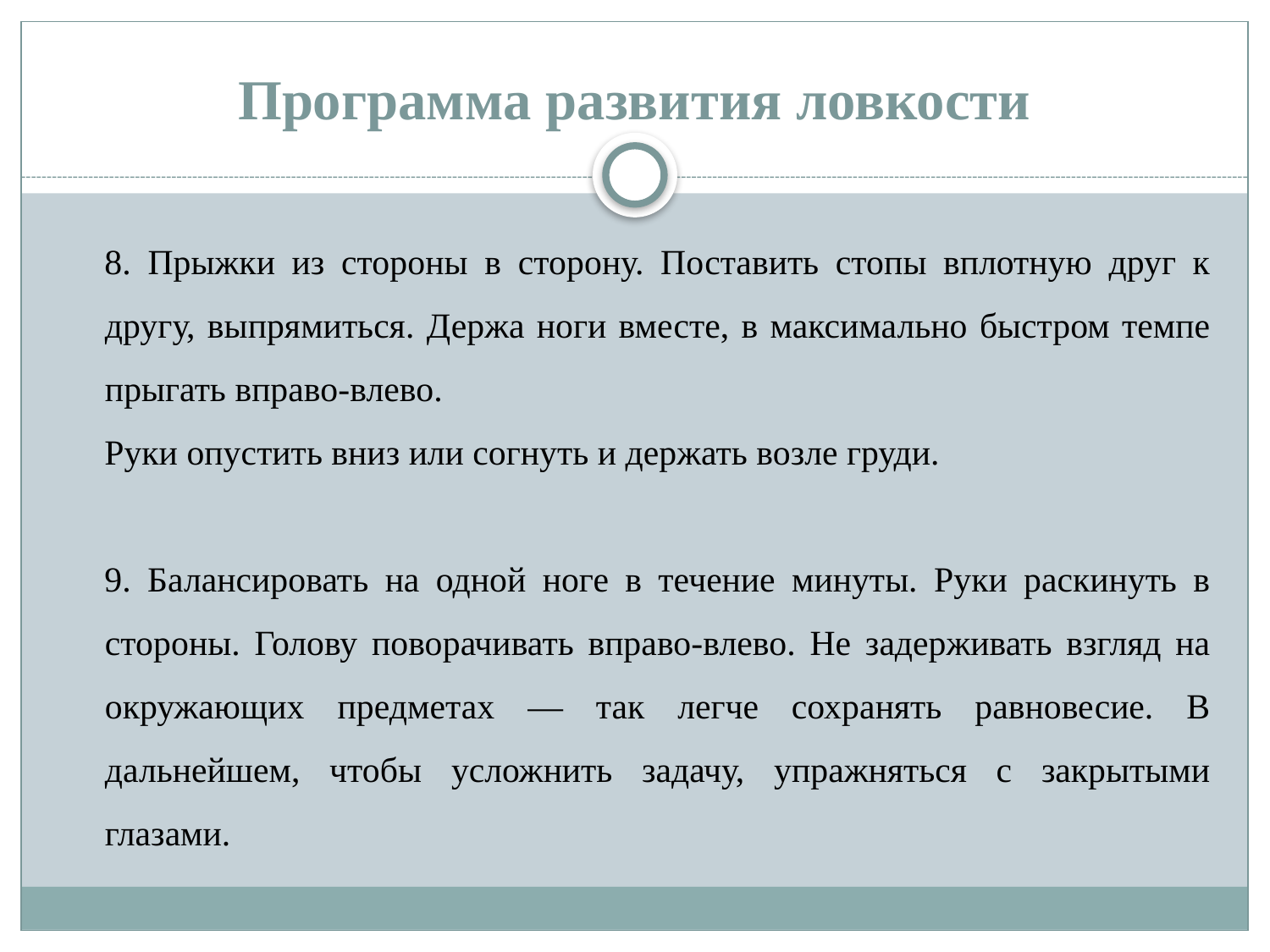

# Программа развития ловкости
8. Прыжки из стороны в сторону. Поставить стопы вплотную друг к другу, выпрямиться. Держа ноги вместе, в максимально быстром темпе прыгать вправо-влево.
Руки опустить вниз или согнуть и держать возле груди.

9. Балансировать на одной ноге в течение минуты. Руки раскинуть в стороны. Голову поворачивать вправо-влево. Не задерживать взгляд на окружающих предметах — так легче сохранять равновесие. В дальнейшем, чтобы усложнить задачу, упражняться с закрытыми глазами.